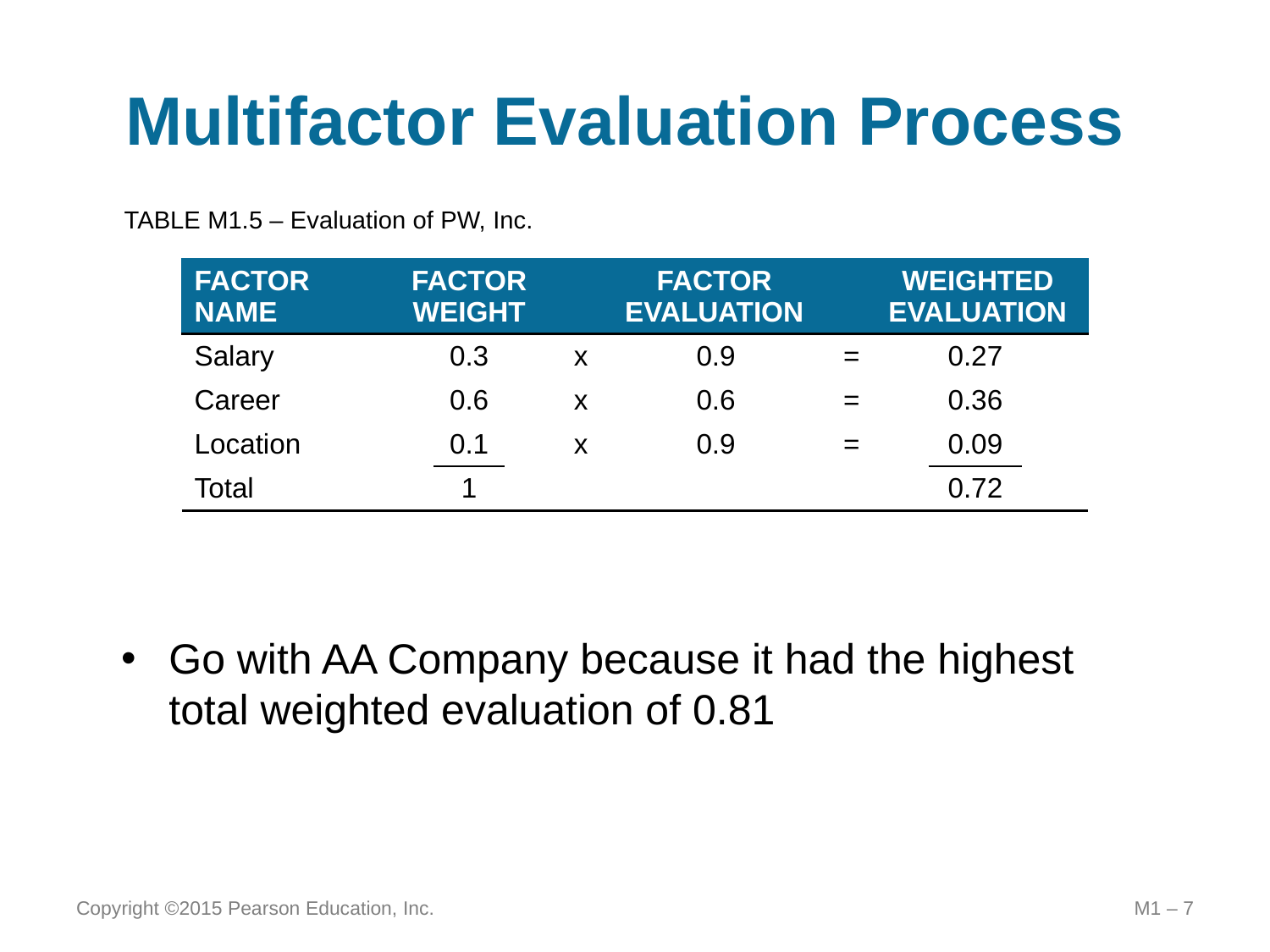

# Multifactor Evaluation Process
TABLE M1.5 – Evaluation of PW, Inc.
| FACTOR NAME | FACTOR WEIGHT |  |  | FACTOR EVALUATION |  |  | WEIGHTED EVALUATION |  |  |
| --- | --- | --- | --- | --- | --- | --- | --- | --- | --- |
| Salary |  | 0.3 |  | x | 0.9 | = |  | 0.27 |  |
| Career |  | 0.6 |  | x | 0.6 | = |  | 0.36 |  |
| Location |  | 0.1 |  | x | 0.9 | = |  | 0.09 |  |
| Total |  | 1 |  |  |  |  |  | 0.72 |  |
Go with AA Company because it had the highest total weighted evaluation of 0.81
Copyright ©2015 Pearson Education, Inc.
M1 – 7